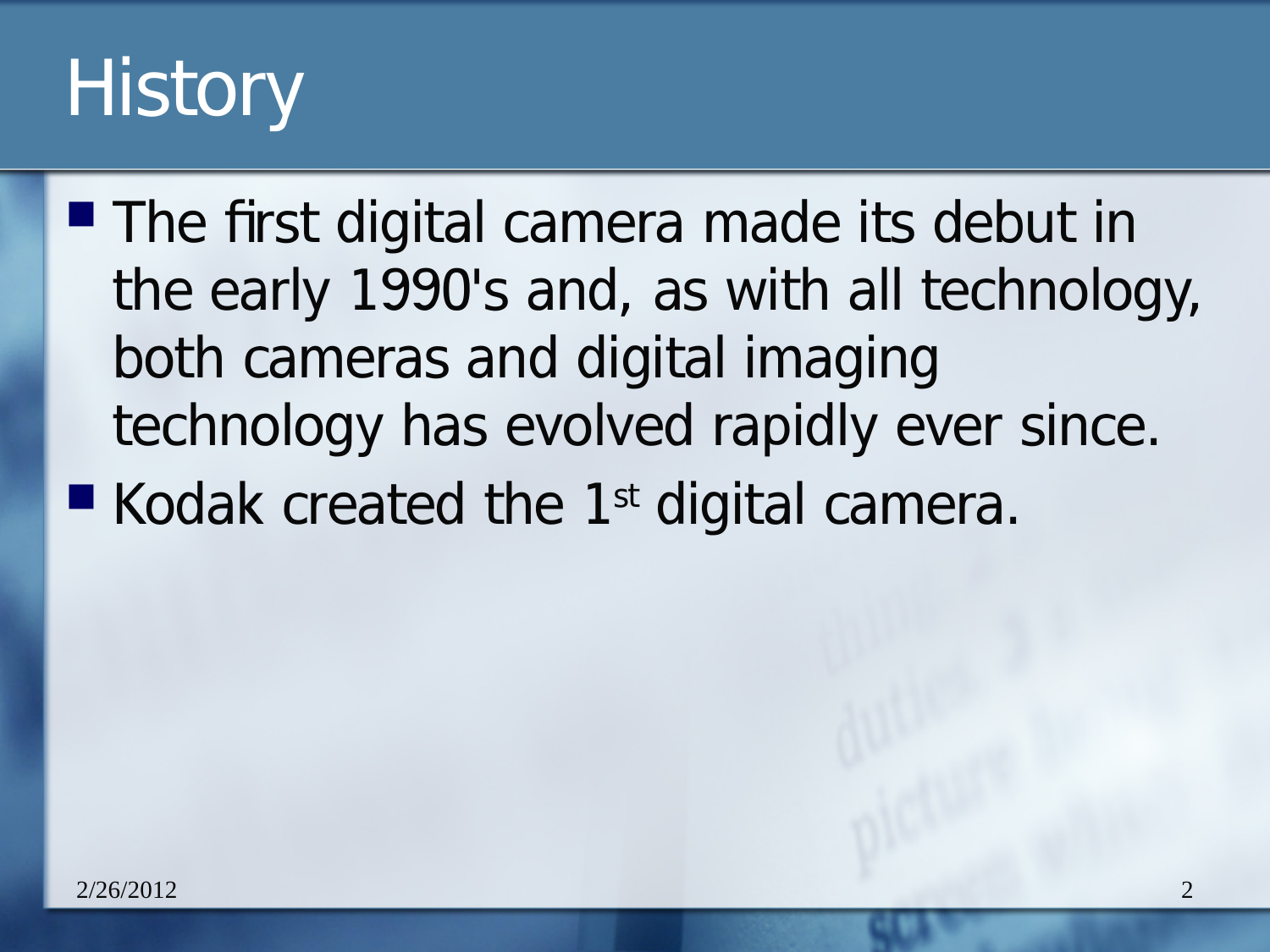

# History
The first digital camera made its debut in the early 1990's and, as with all technology, both cameras and digital imaging technology has evolved rapidly ever since.
Kodak created the 1st digital camera.

2/26/2012
2